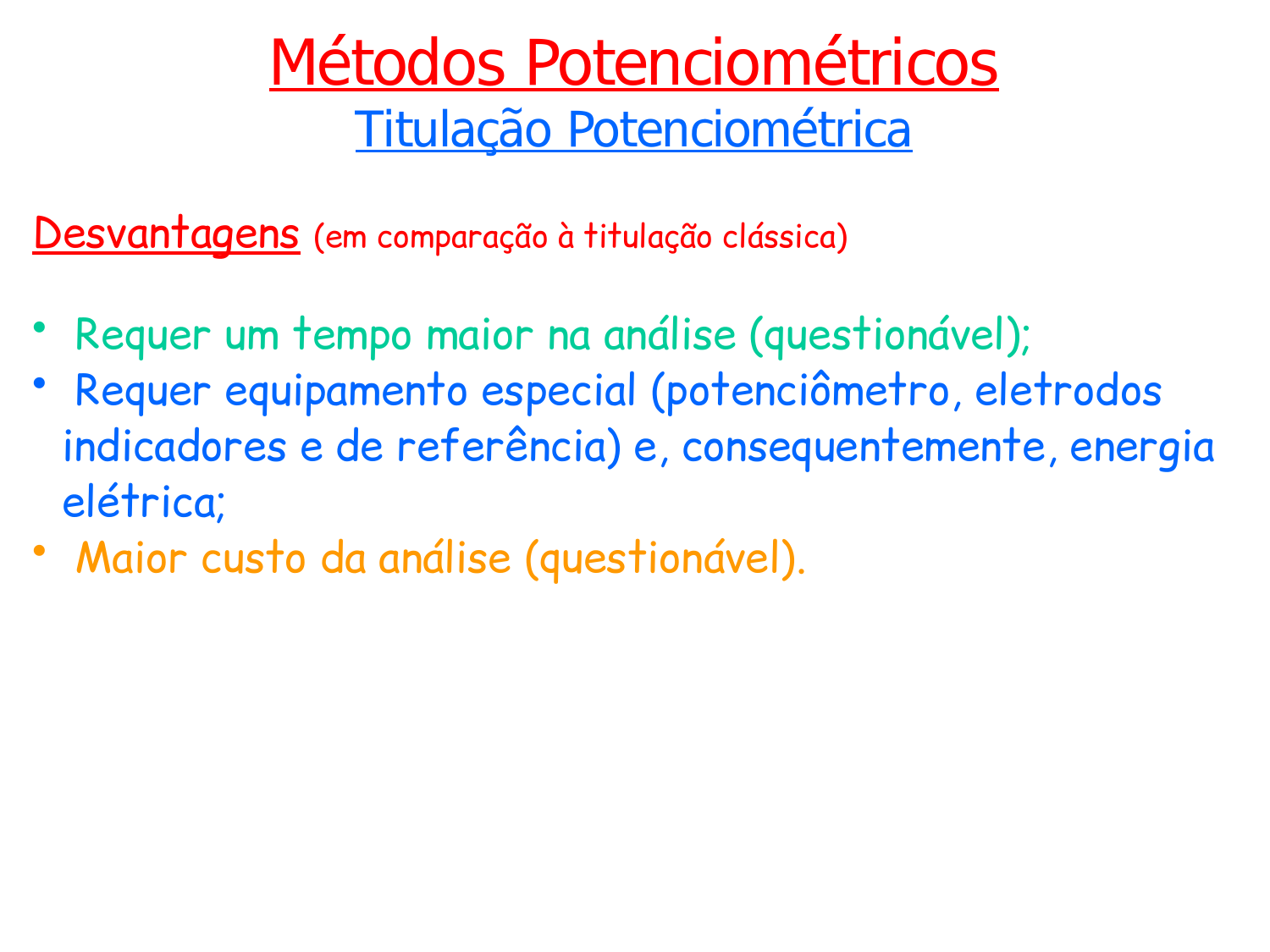

Métodos Potenciométricos
Titulação Potenciométrica
Desvantagens (em comparação à titulação clássica)

 Requer um tempo maior na análise (questionável);
 Requer equipamento especial (potenciômetro, eletrodos indicadores e de referência) e, consequentemente, energia elétrica;
 Maior custo da análise (questionável).